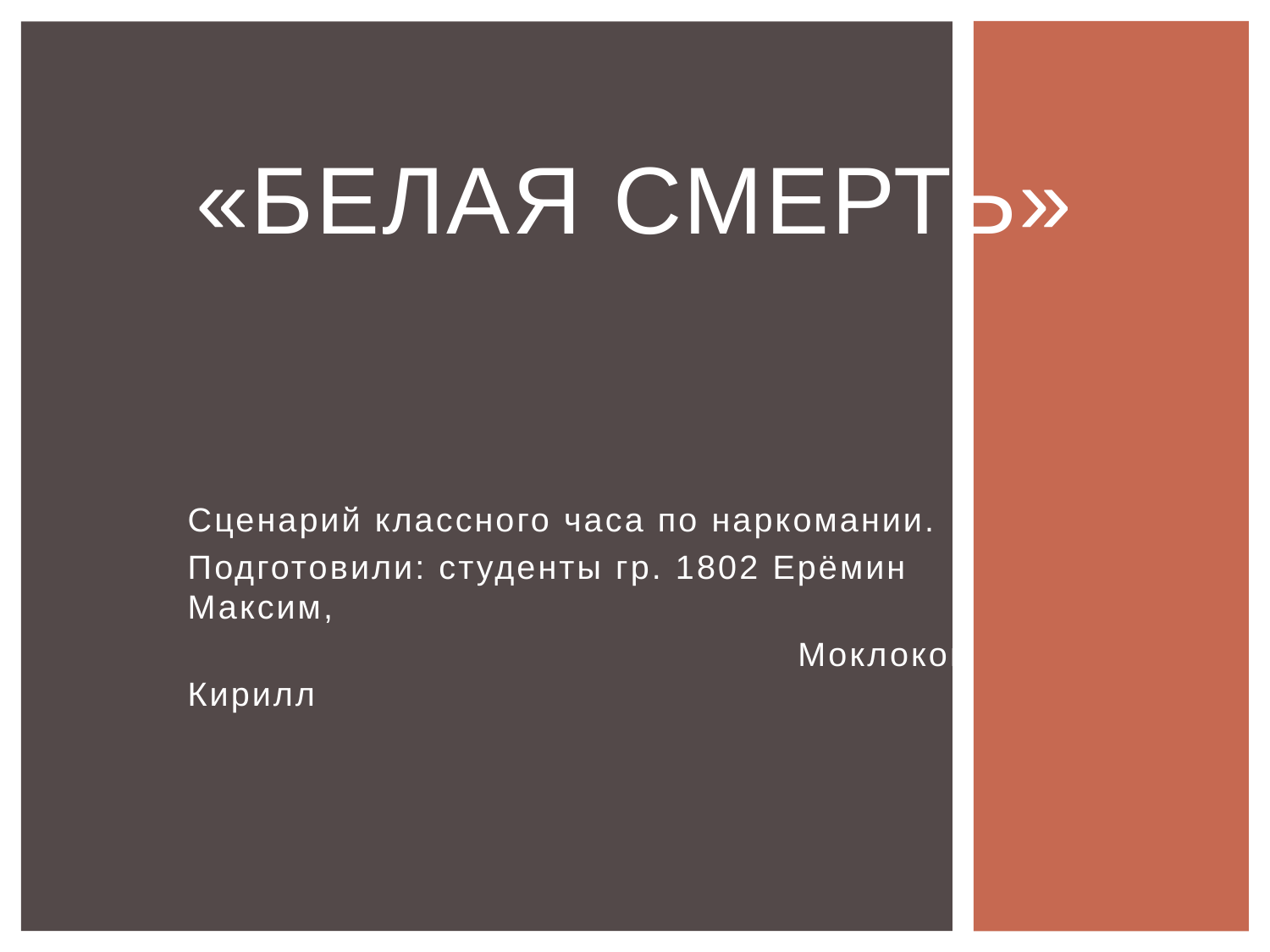

# «Белая смерть»
Сценарий классного часа по наркомании.
Подготовили: студенты гр. 1802 Ерёмин Максим,
                                                   Моклоков Кирилл